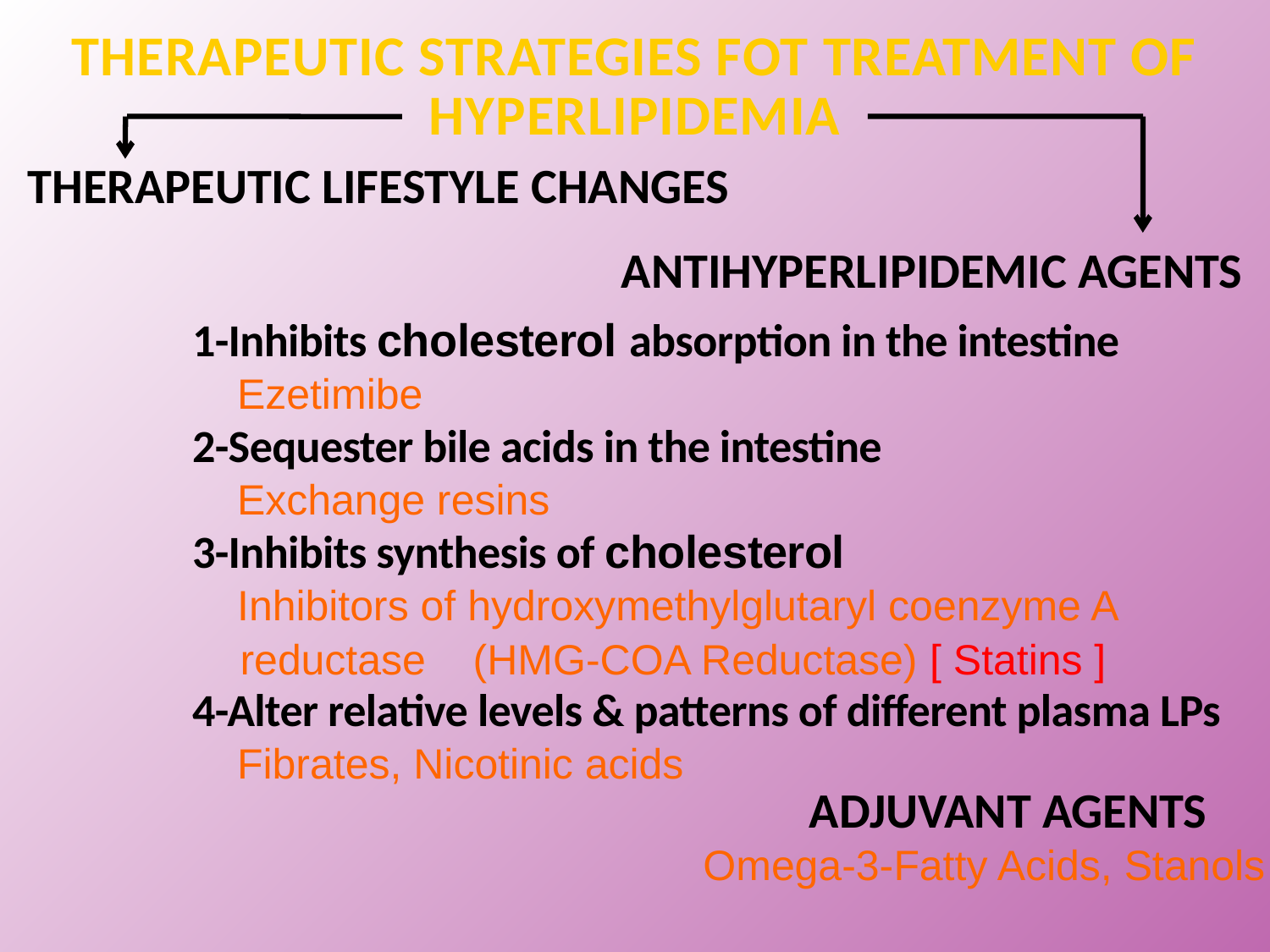

THERAPEUTIC STRATEGIES FOT TREATMENT OF HYPERLIPIDEMIA
THERAPEUTIC LIFESTYLE CHANGES
ANTIHYPERLIPIDEMIC AGENTS
1-Inhibits cholesterol absorption in the intestine
    Ezetimibe
2-Sequester bile acids in the intestine
    Exchange resins
3-Inhibits synthesis of cholesterol
    Inhibitors of hydroxymethylglutaryl coenzyme A reductase    (HMG-COA Reductase) [ Statins ]
4-Alter relative levels & patterns of different plasma LPs
    Fibrates, Nicotinic acids

ADJUVANT AGENTS
Omega-3-Fatty Acids, Stanols